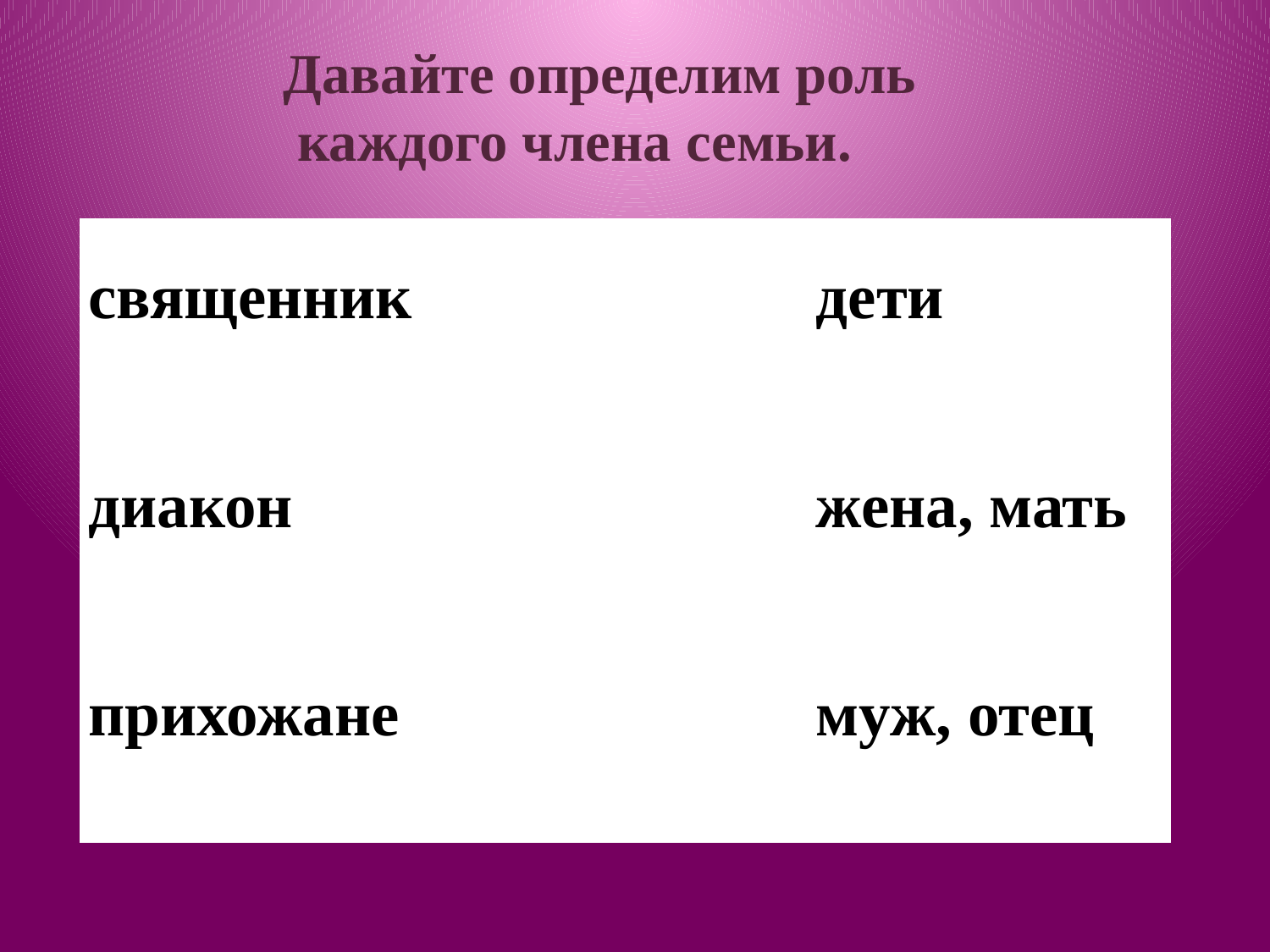

Давайте определим роль
 каждого члена семьи.

| священник |  | дети |
| --- | --- | --- |
| диакон |  | жена, мать |
| прихожане |  | муж, отец |